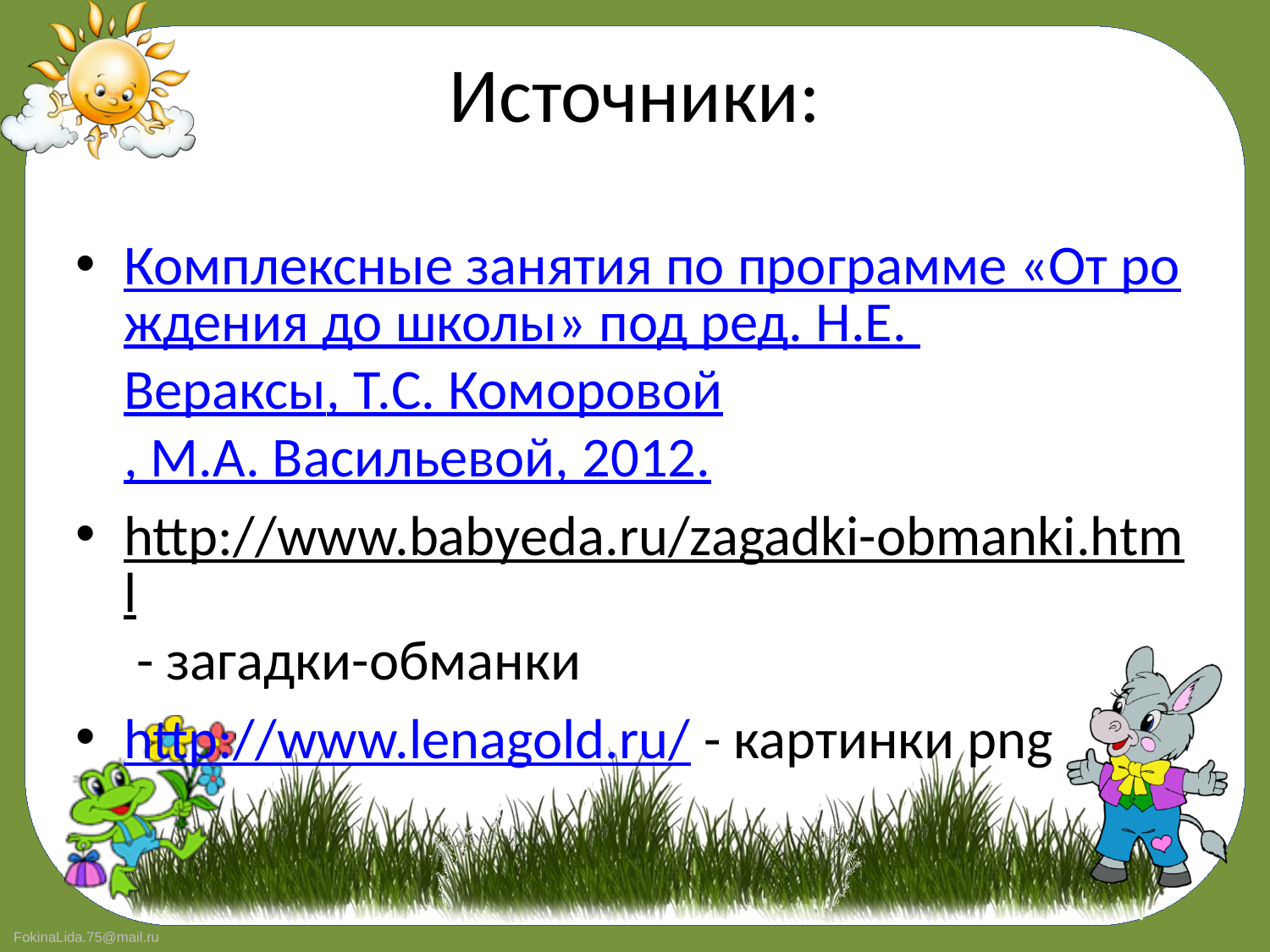

# Источники:
Комплексные занятия по программе «От рождения до школы» под ред. Н.Е. Вераксы, Т.С. Коморовой, М.А. Васильевой, 2012.
http://www.babyeda.ru/zagadki-obmanki.html - загадки-обманки
http://www.lenagold.ru/ - картинки png